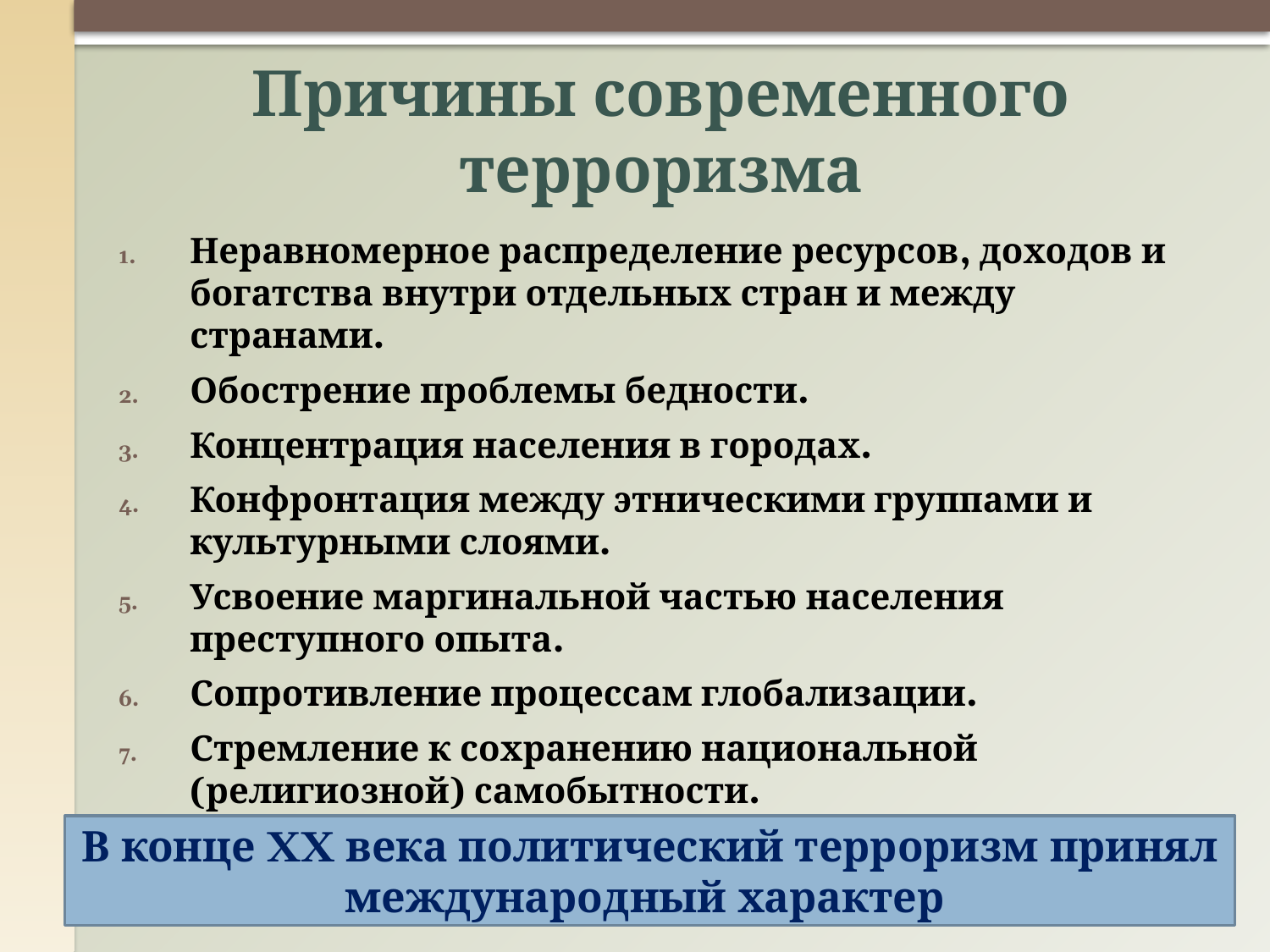

# Причины современного терроризма
Неравномерное распределение ресурсов, доходов и богатства внутри отдельных стран и между странами.
Обострение проблемы бедности.
Концентрация населения в городах.
Конфронтация между этническими группами и культурными слоями.
Усвоение маргинальной частью населения преступного опыта.
Сопротивление процессам глобализации.
Стремление к сохранению национальной (религиозной) самобытности.

В конце XX века политический терроризм принял международный характер